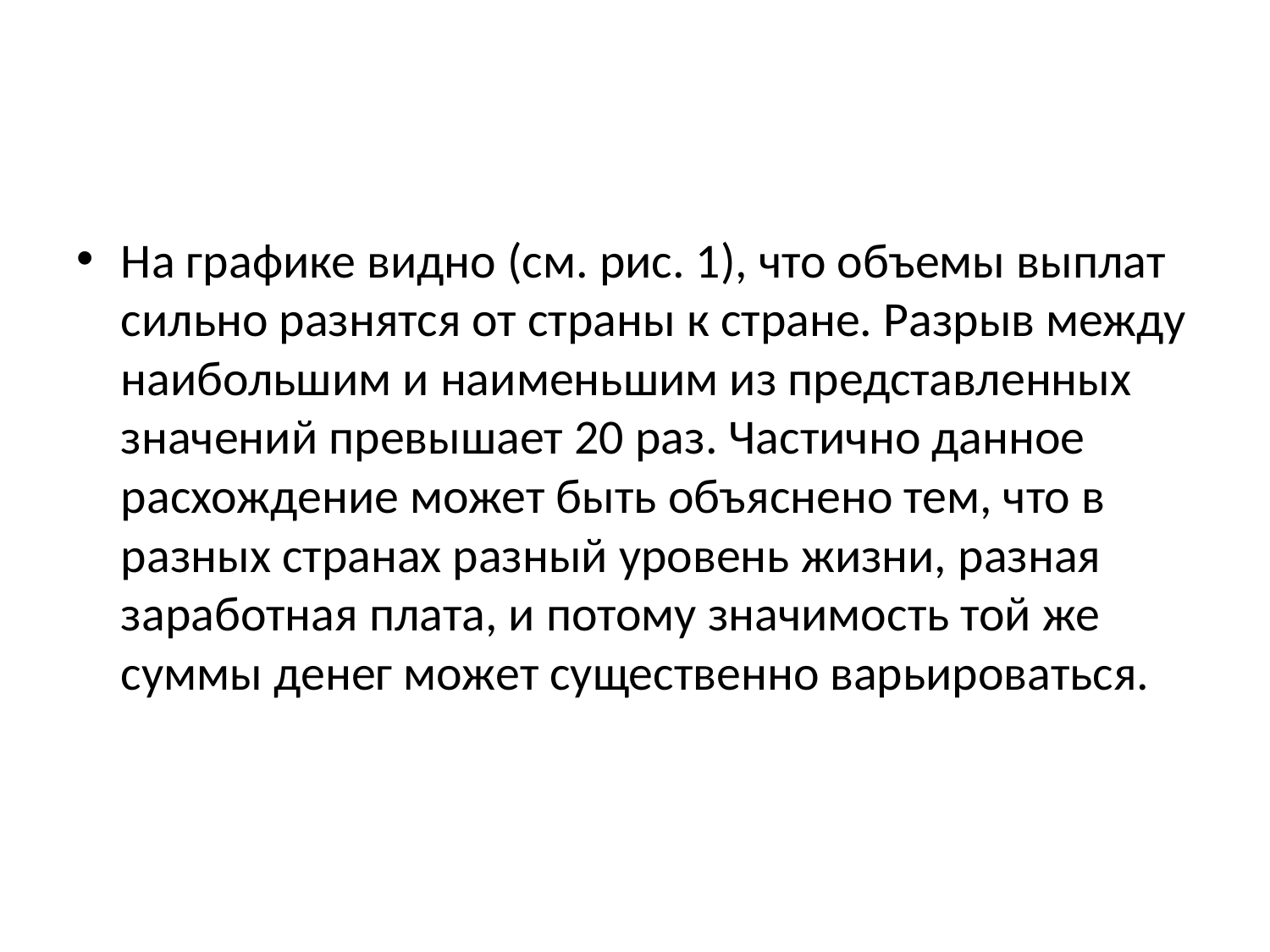

#
На графике видно (см. рис. 1), что объемы выплат сильно разнятся от страны к стране. Разрыв между наибольшим и наименьшим из представленных значений превышает 20 раз. Частично данное расхождение может быть объяснено тем, что в разных странах разный уровень жизни, разная заработная плата, и потому значимость той же суммы денег может существенно варьироваться.